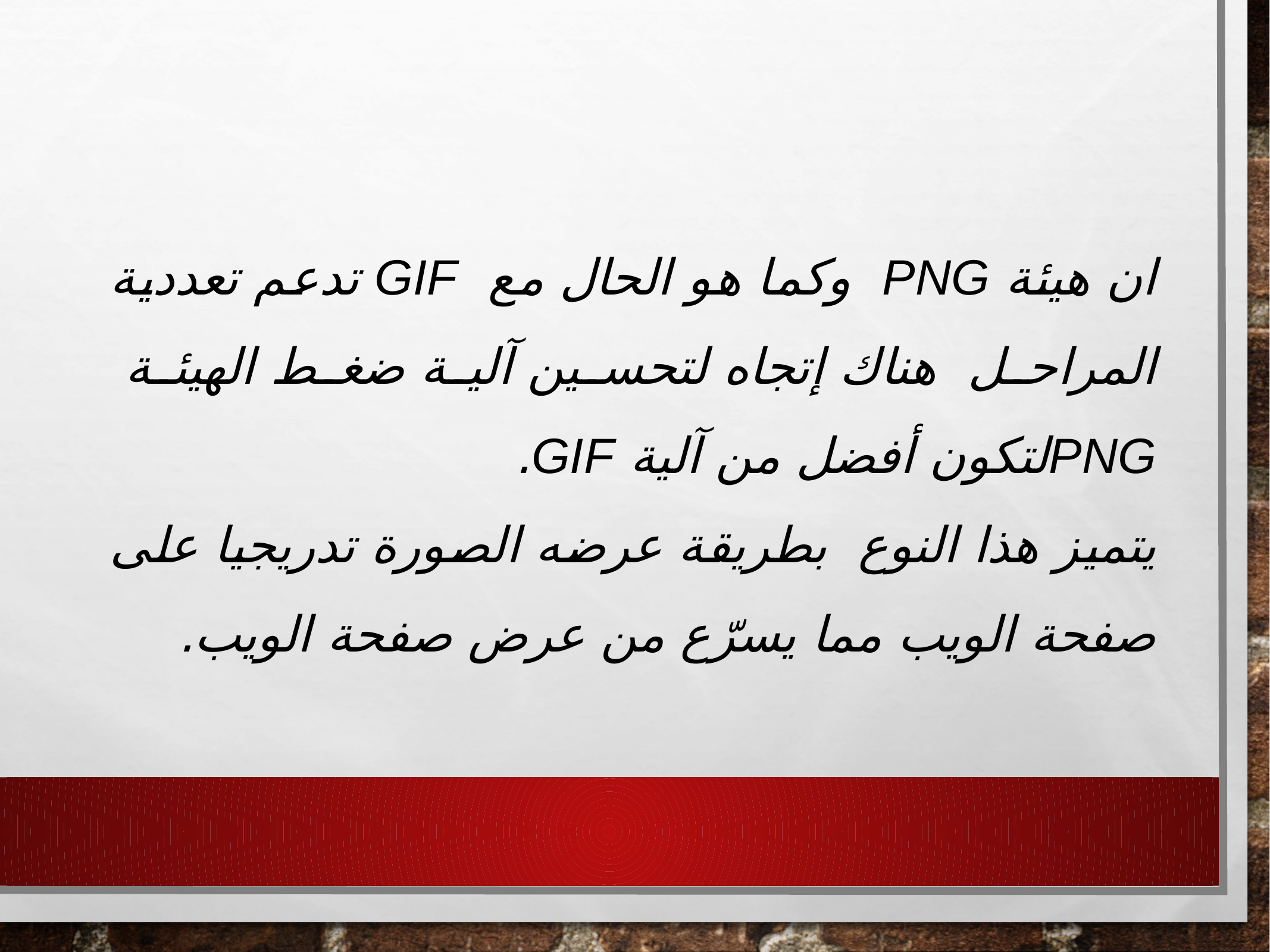

ان هيئة PNG  وكما هو الحال مع  GIF تدعم تعددية المراحل  هناك إتجاه لتحسين آلية ضغط الهيئة  PNGلتكون أفضل من آلية GIF.
يتميز هذا النوع  بطريقة عرضه الصورة تدريجيا على صفحة الويب مما يسرّع من عرض صفحة الويب.